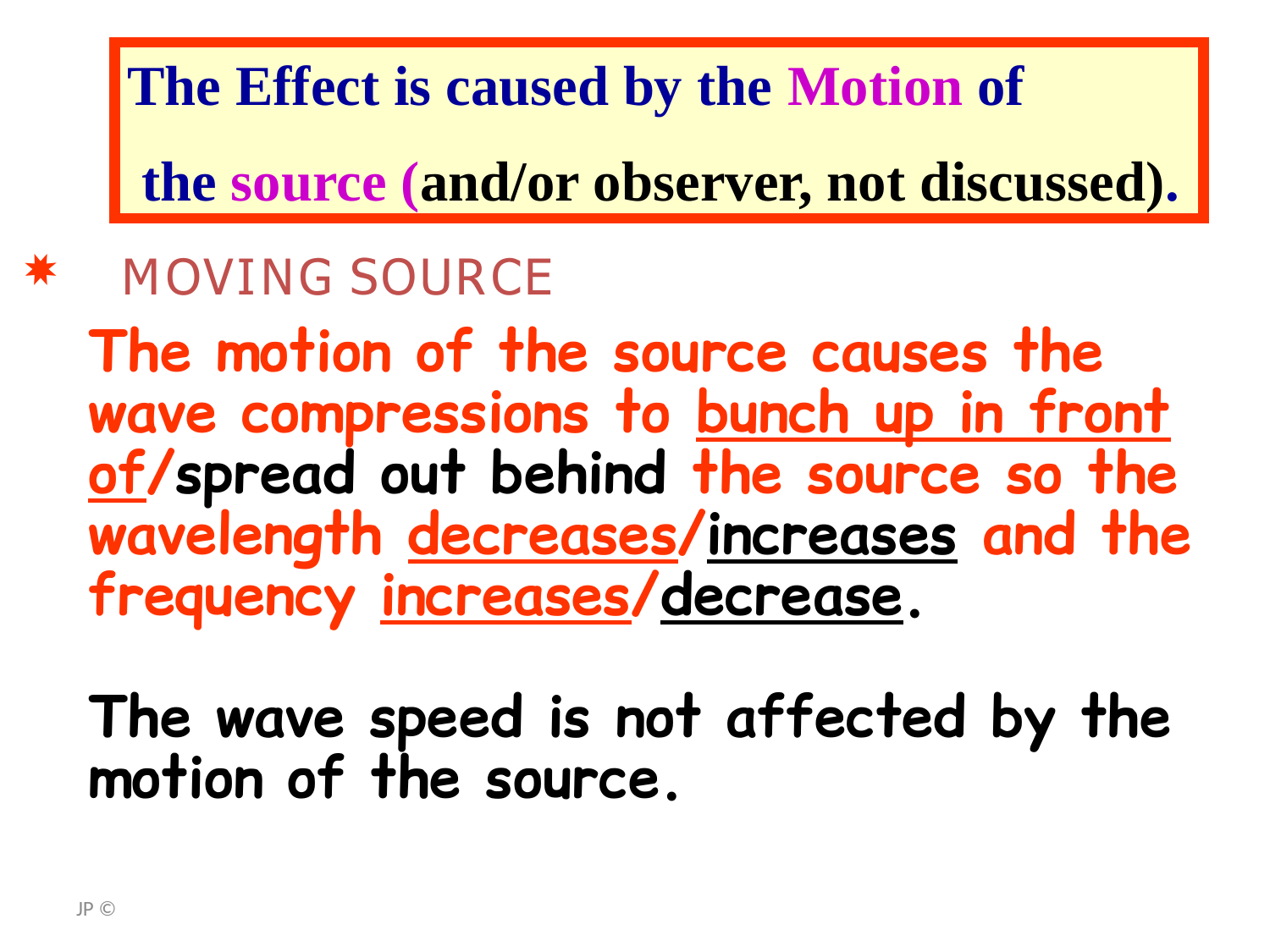

The Effect is caused by the Motion of
 the source (and/or observer, not discussed).
   MOVING SOURCE
The motion of the source causes the wave compressions to bunch up in front of/spread out behind the source so the wavelength decreases/increases and the frequency increases/decrease.

The wave speed is not affected by the motion of the source.
JP ©